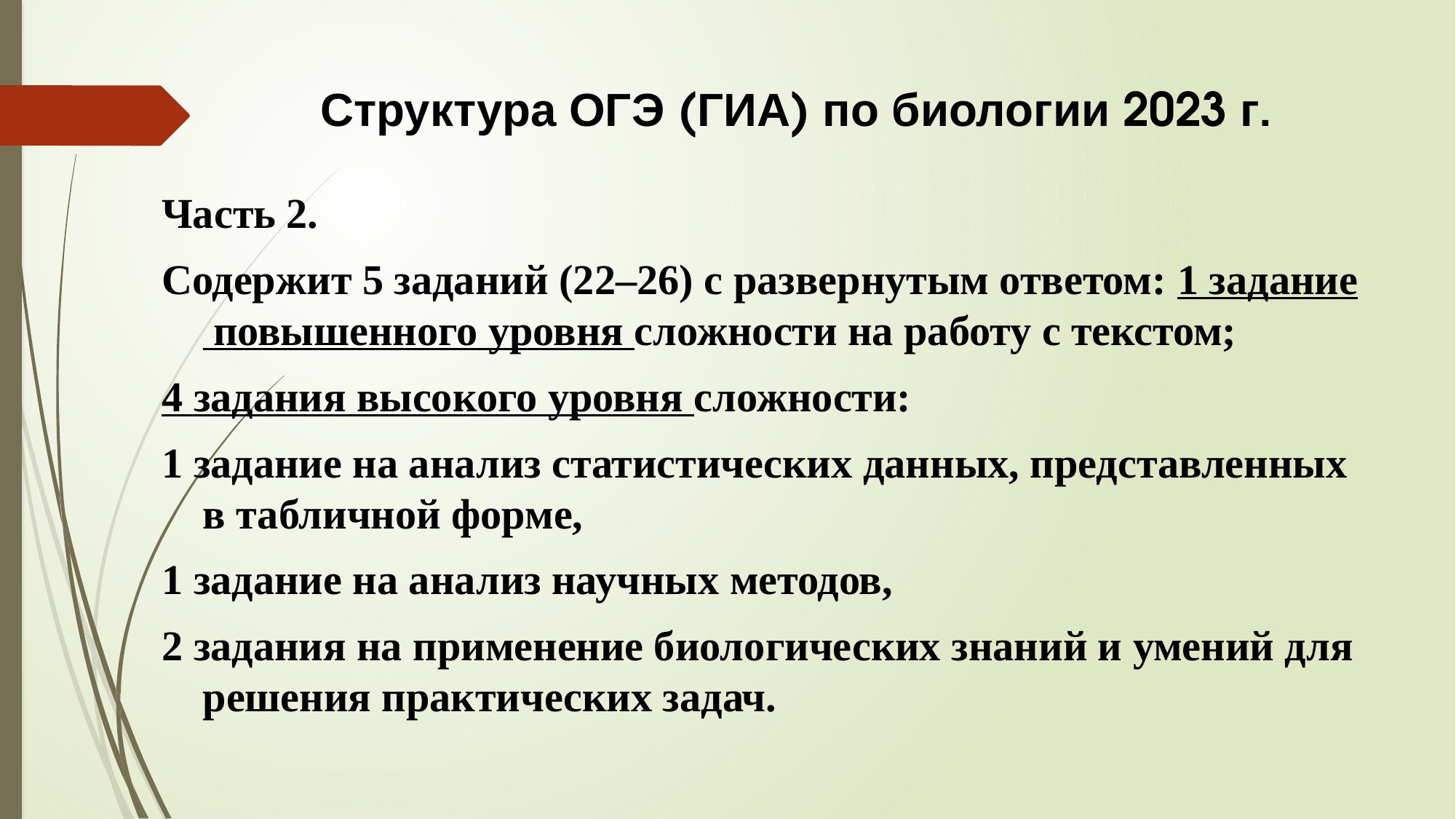

# Структура ОГЭ (ГИА) по биологии 2023 г.
Часть 2.
Содержит 5 заданий (22–26) с развернутым ответом: 1 задание  повышенного уровня сложности на работу с текстом;
4 задания высокого уровня сложности:
1 задание на анализ статистических данных, представленных в табличной форме,
1 задание на анализ научных методов,
2 задания на применение биологических знаний и умений для решения практических задач.